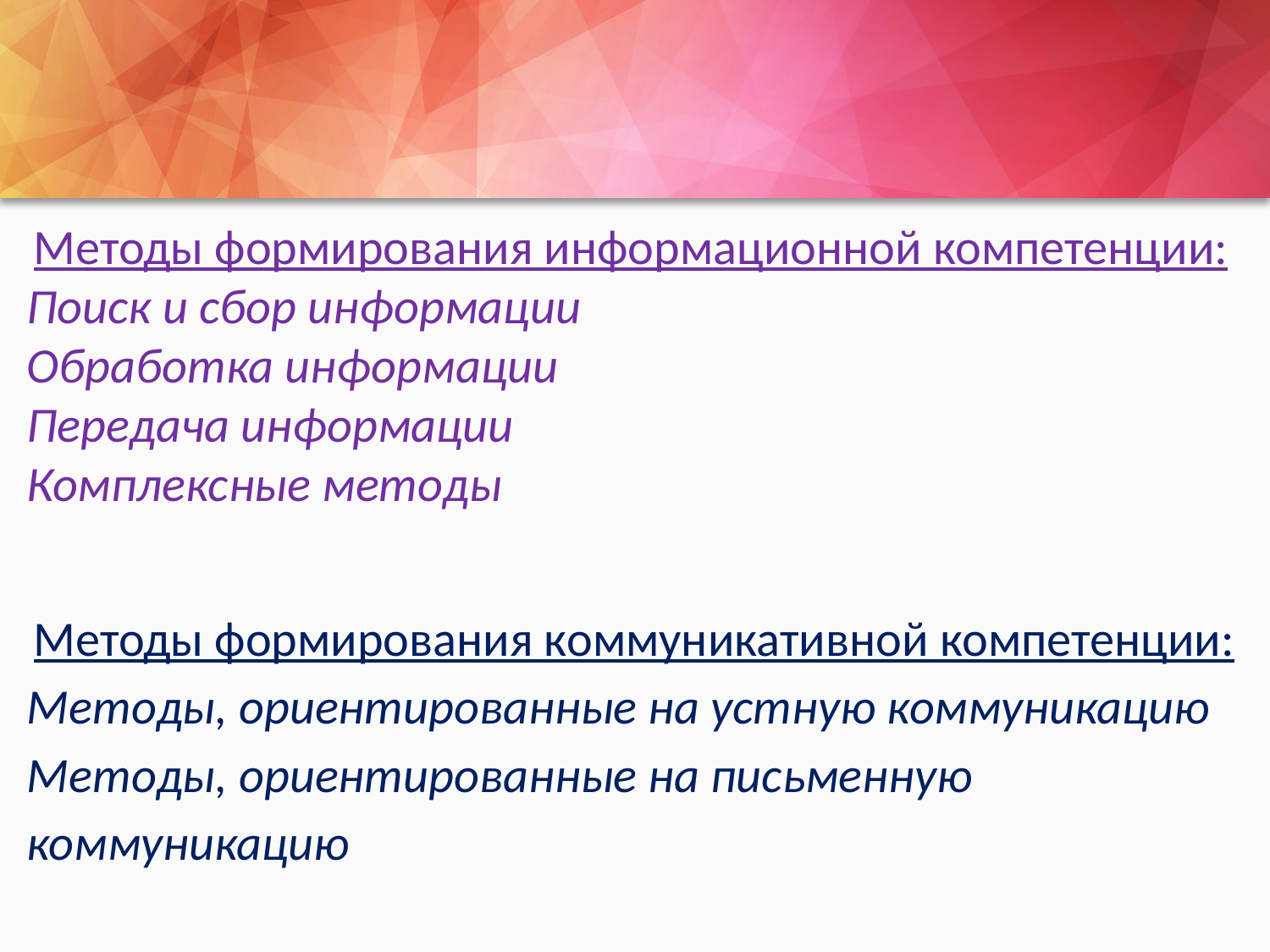

Методы формирования информационной компетенции:
Поиск и сбор информации
Обработка информации
Передача информации
Комплексные методы
 Методы формирования коммуникативной компетенции:
Методы, ориентированные на устную коммуникацию
Методы, ориентированные на письменную коммуникацию